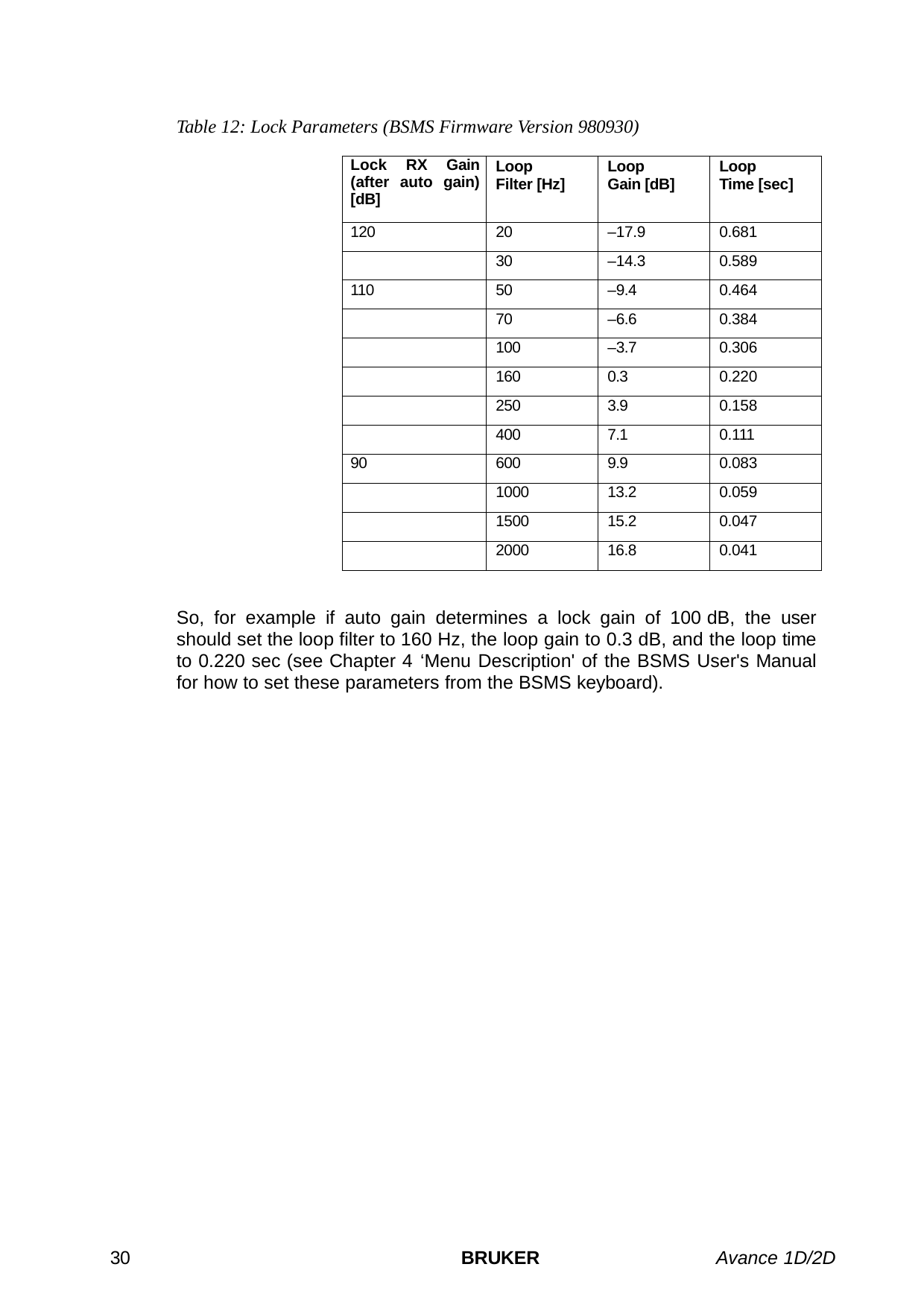

Table 12: Lock Parameters (BSMS Firmware Version 980930)
| Lock RX Gain (after auto gain) [dB] | Loop Filter [Hz] | Loop Gain [dB] | Loop Time [sec] |
| --- | --- | --- | --- |
| 120 | 20 | –17.9 | 0.681 |
|  | 30 | –14.3 | 0.589 |
| 110 | 50 | –9.4 | 0.464 |
|  | 70 | –6.6 | 0.384 |
|  | 100 | –3.7 | 0.306 |
|  | 160 | 0.3 | 0.220 |
|  | 250 | 3.9 | 0.158 |
|  | 400 | 7.1 | 0.111 |
| 90 | 600 | 9.9 | 0.083 |
|  | 1000 | 13.2 | 0.059 |
|  | 1500 | 15.2 | 0.047 |
|  | 2000 | 16.8 | 0.041 |
So, for example if auto gain determines a lock gain of 100 dB, the user should set the loop filter to 160 Hz, the loop gain to 0.3 dB, and the loop time to 0.220 sec (see Chapter 4 ‘Menu Description' of the BSMS User's Manual for how to set these parameters from the BSMS keyboard).
30
BRUKER
Avance 1D/2D